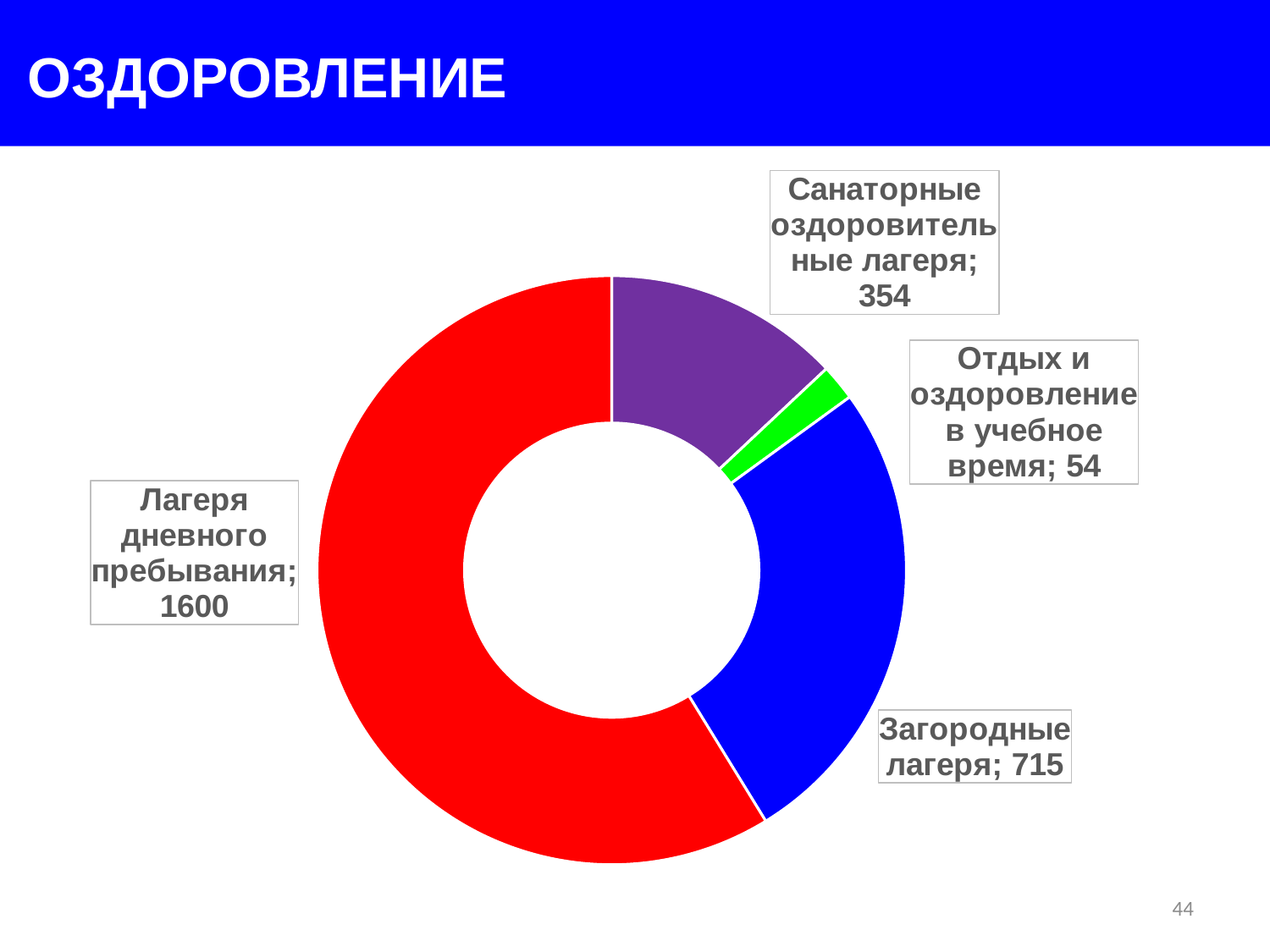

ОЗДОРОВЛЕНИЕ

### Chart

| Category | Показатели оздоровления 2022 |
|---|---|
| Санаторные оздоровительные лагеря | 354.0 |
| Отдых и оздоровление в учебное время | 54.0 |
| Загородные лагеря | 715.0 |
| Лагеря дневного пребывания | 1600.0 |
44